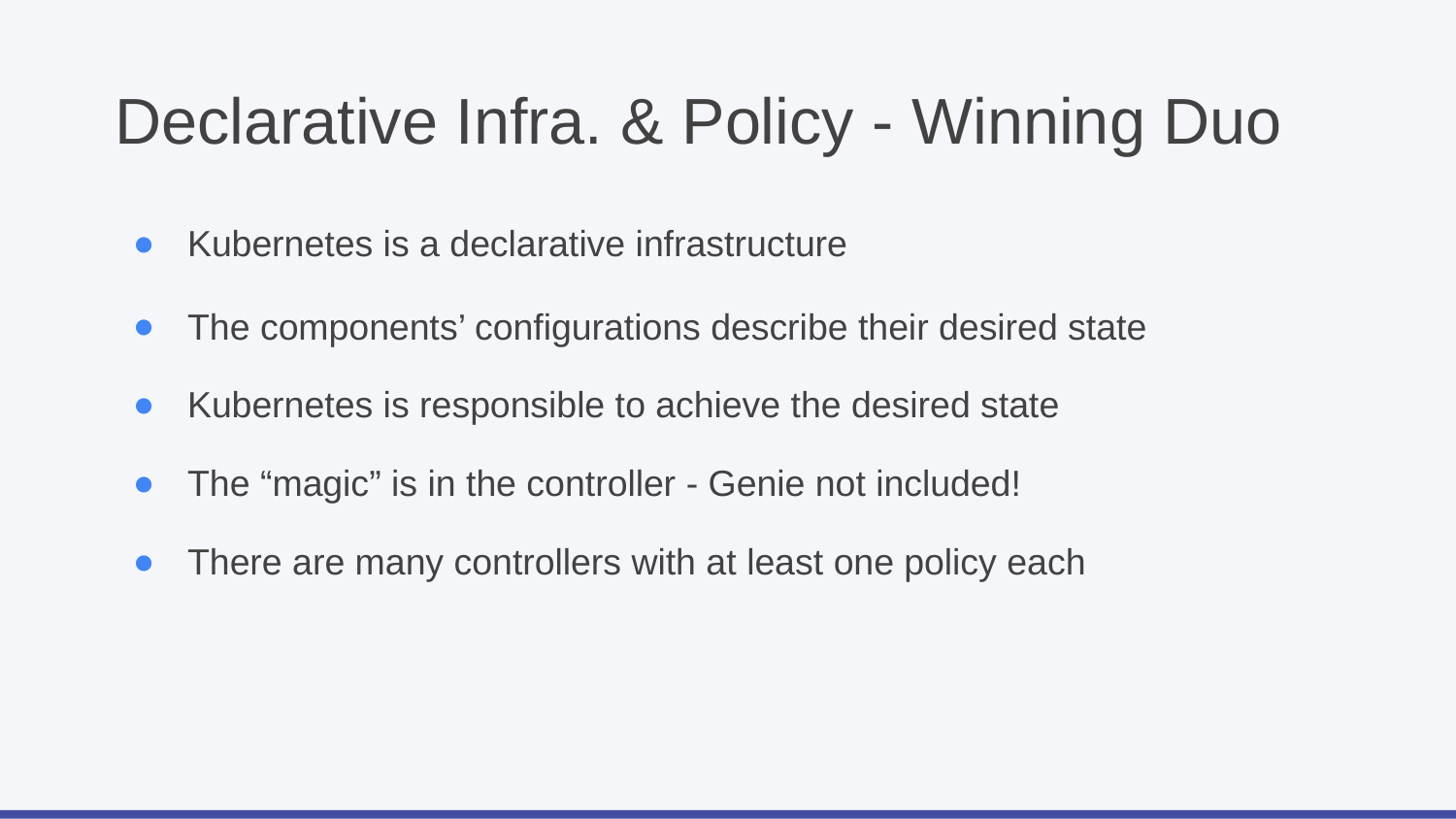

# Declarative Infra. & Policy - Winning Duo
Kubernetes is a declarative infrastructure
The components’ configurations describe their desired state
Kubernetes is responsible to achieve the desired state
The “magic” is in the controller - Genie not included!
There are many controllers with at least one policy each